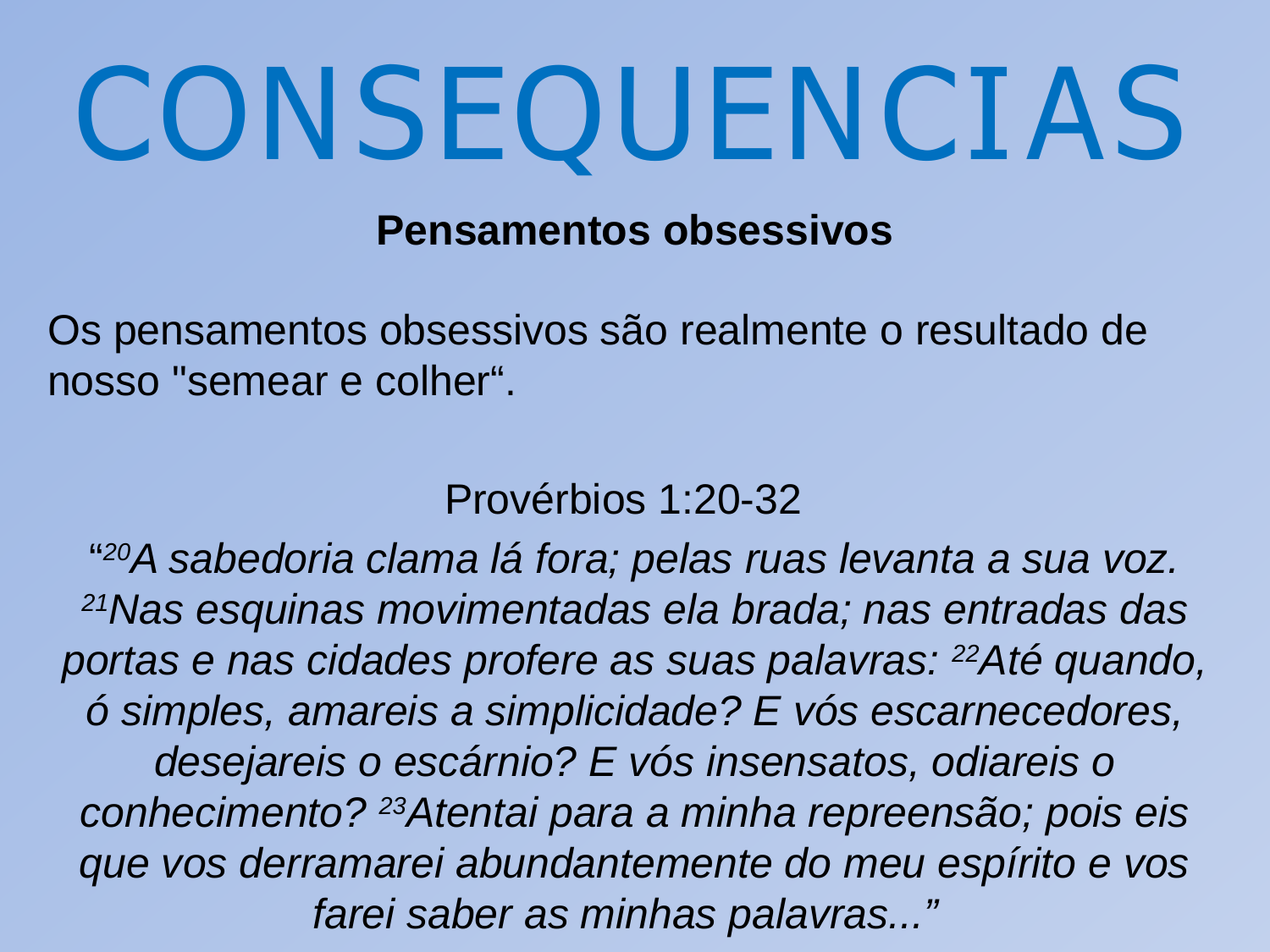

CONSEQUENCIAS

Pensamentos obsessivos

Os pensamentos obsessivos são realmente o resultado de nosso "semear e colher“.

Provérbios 1:20-32
“20A sabedoria clama lá fora; pelas ruas levanta a sua voz. 21Nas esquinas movimentadas ela brada; nas entradas das portas e nas cidades profere as suas palavras: 22Até quando, ó simples, amareis a simplicidade? E vós escarnecedores, desejareis o escárnio? E vós insensatos, odiareis o conhecimento? 23Atentai para a minha repreensão; pois eis que vos derramarei abundantemente do meu espírito e vos farei saber as minhas palavras...”